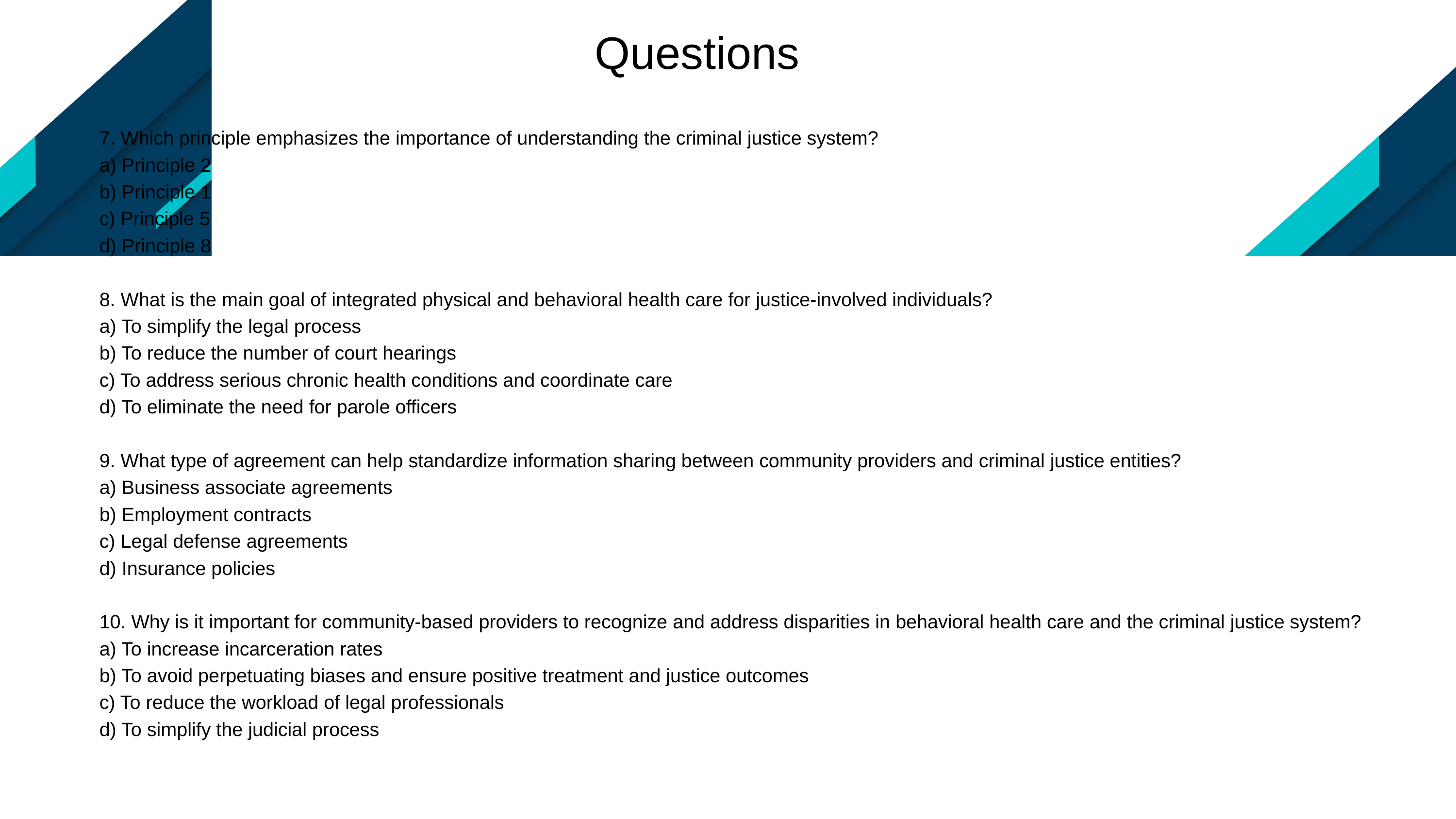

Questions
7. Which principle emphasizes the importance of understanding the criminal justice system?
a) Principle 2
b) Principle 1
c) Principle 5
d) Principle 8

8. What is the main goal of integrated physical and behavioral health care for justice-involved individuals?
a) To simplify the legal process
b) To reduce the number of court hearings
c) To address serious chronic health conditions and coordinate care
d) To eliminate the need for parole officers

9. What type of agreement can help standardize information sharing between community providers and criminal justice entities?
a) Business associate agreements
b) Employment contracts
c) Legal defense agreements
d) Insurance policies

10. Why is it important for community-based providers to recognize and address disparities in behavioral health care and the criminal justice system?
a) To increase incarceration rates
b) To avoid perpetuating biases and ensure positive treatment and justice outcomes
c) To reduce the workload of legal professionals
d) To simplify the judicial process